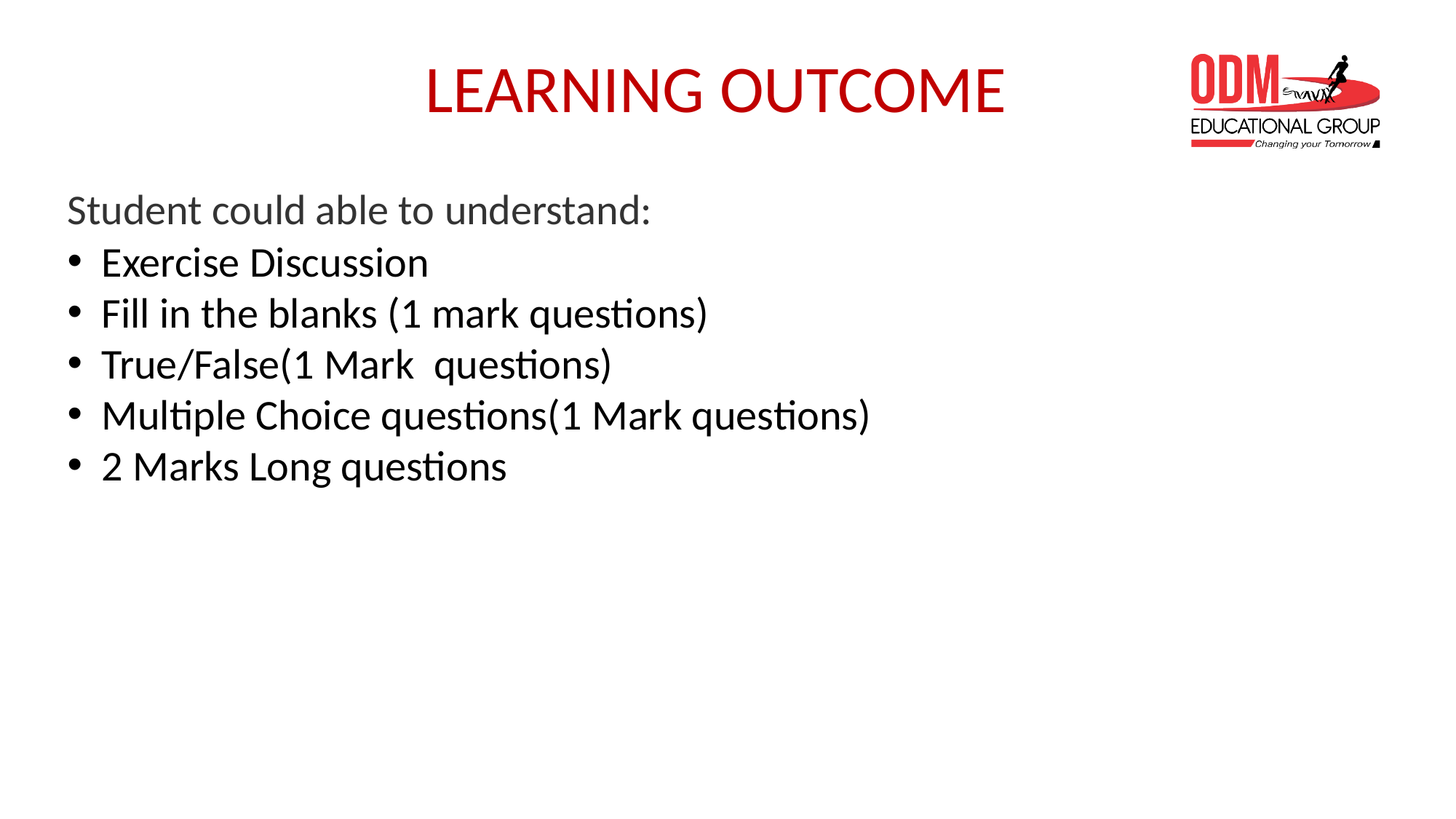

# LEARNING OUTCOME

Student could able to understand:
Exercise Discussion
Fill in the blanks (1 mark questions)
True/False(1 Mark  questions)
Multiple Choice questions(1 Mark questions)
2 Marks Long questions